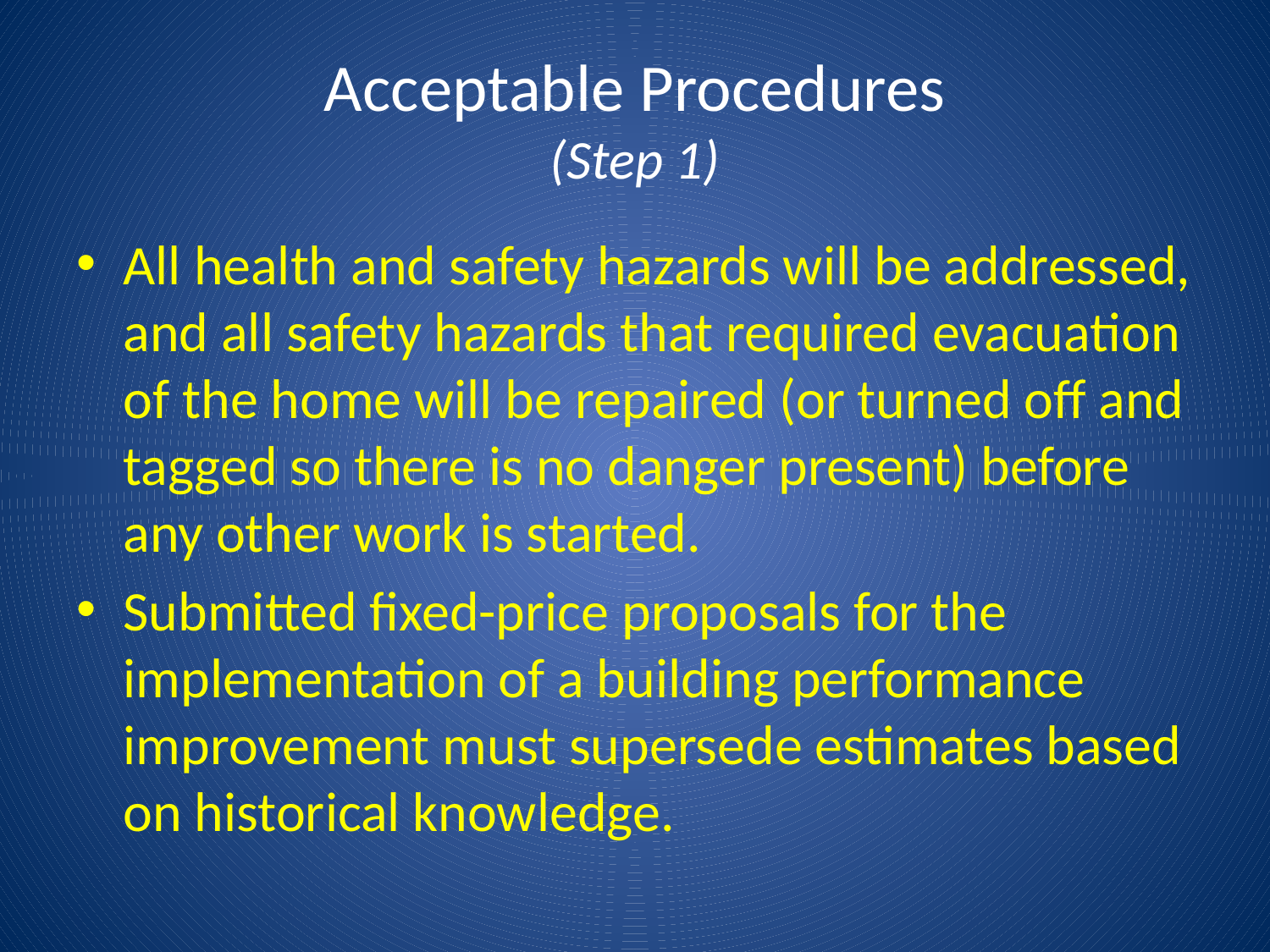

# Acceptable Procedures (Step 1)
All health and safety hazards will be addressed, and all safety hazards that required evacuation of the home will be repaired (or turned off and tagged so there is no danger present) before any other work is started.
Submitted fixed-price proposals for the implementation of a building performance improvement must supersede estimates based on historical knowledge.